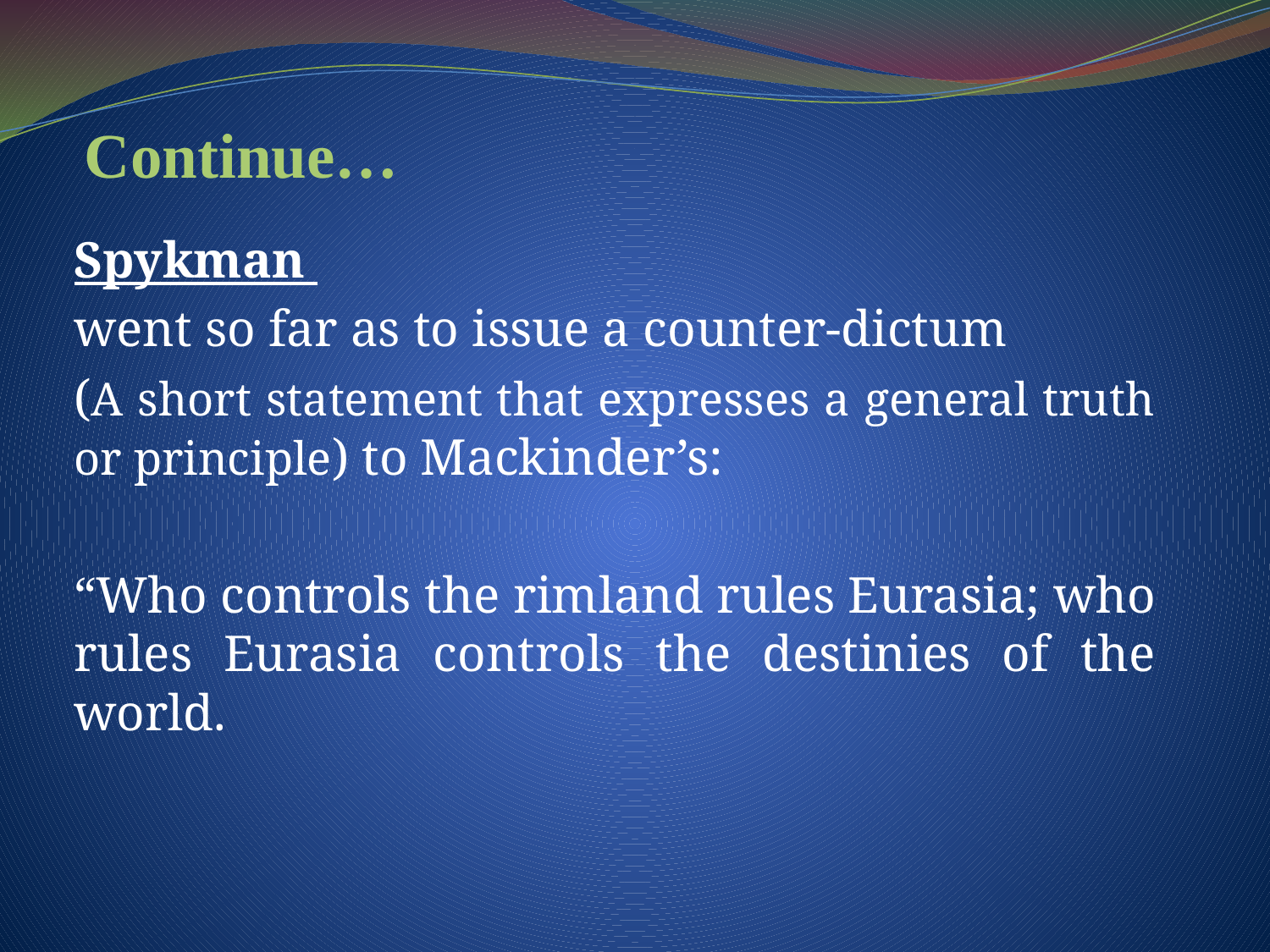

# Continue…
Spykman
went so far as to issue a counter-dictum
(A short statement that expresses a general truth or principle) to Mackinder’s:

“Who controls the rimland rules Eurasia; who rules Eurasia controls the destinies of the world.